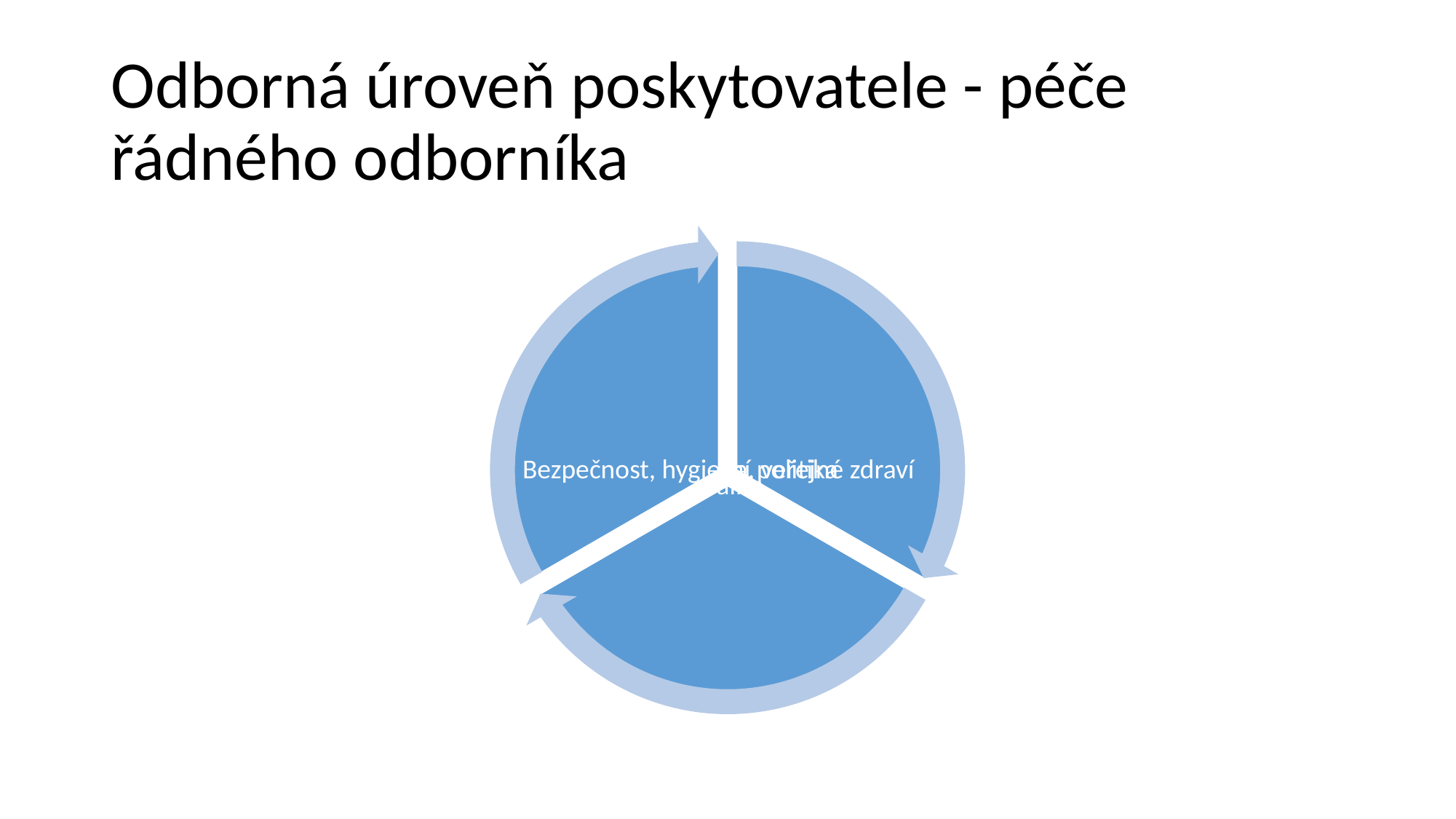

# Odborná úroveň poskytovatele - péče řádného odborníka
Personální politika
Kvalita
Bezpečnost, hygiena, veřejné zdraví